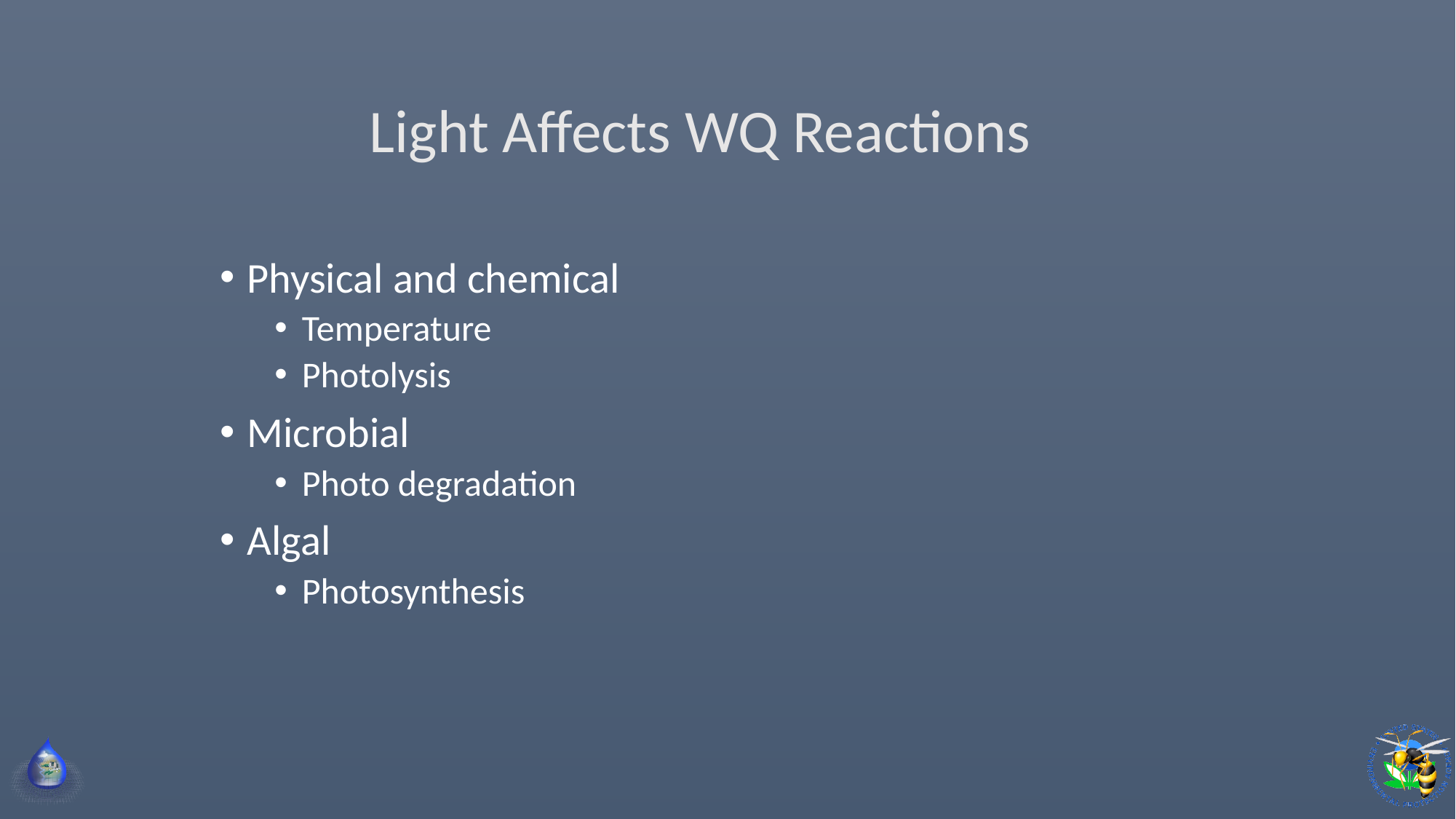

Light Affects WQ Reactions
Physical and chemical
Temperature
Photolysis
Microbial
Photo degradation
Algal
Photosynthesis